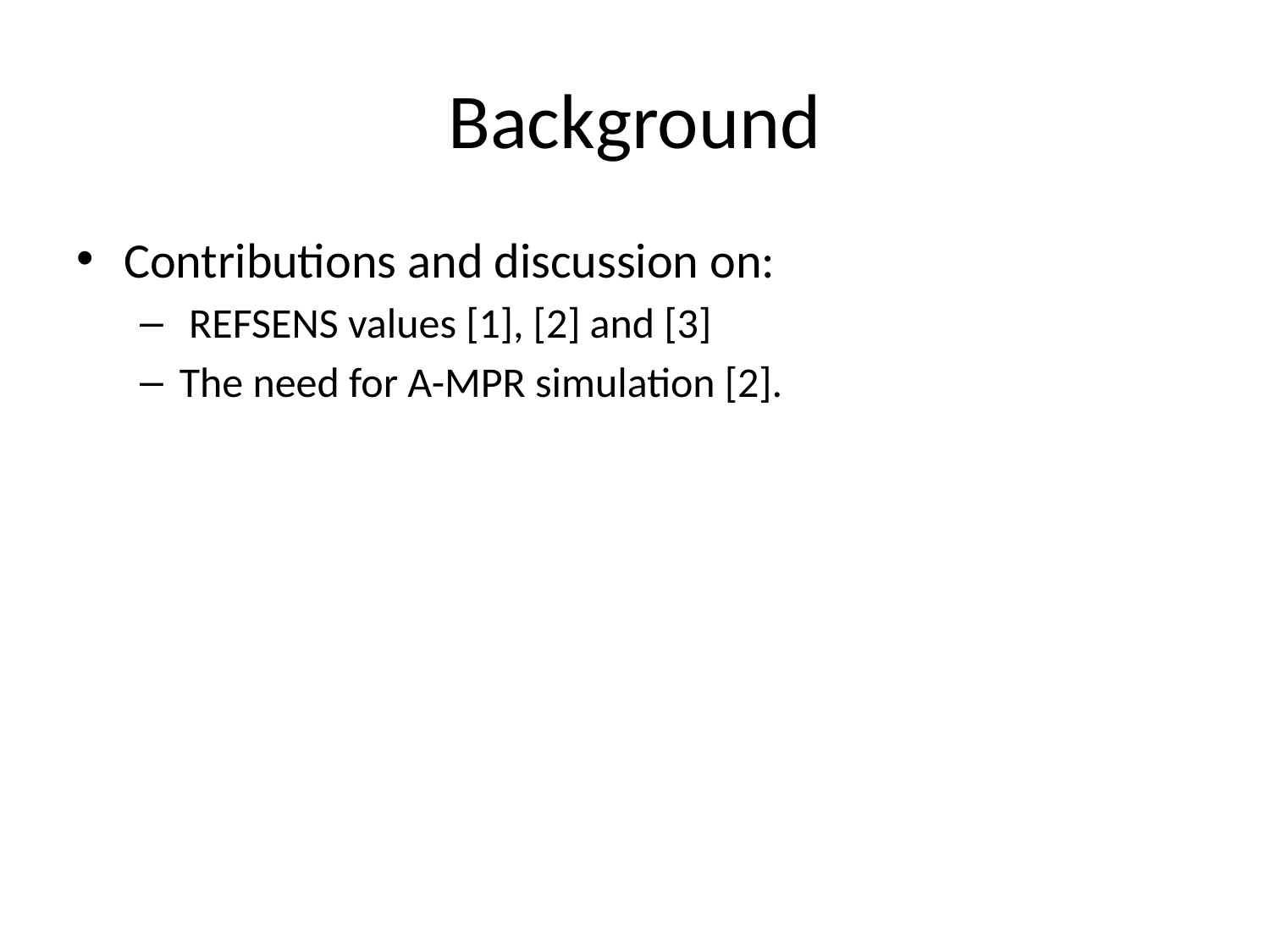

# Background
Contributions and discussion on:
 REFSENS values [1], [2] and [3]
The need for A-MPR simulation [2].